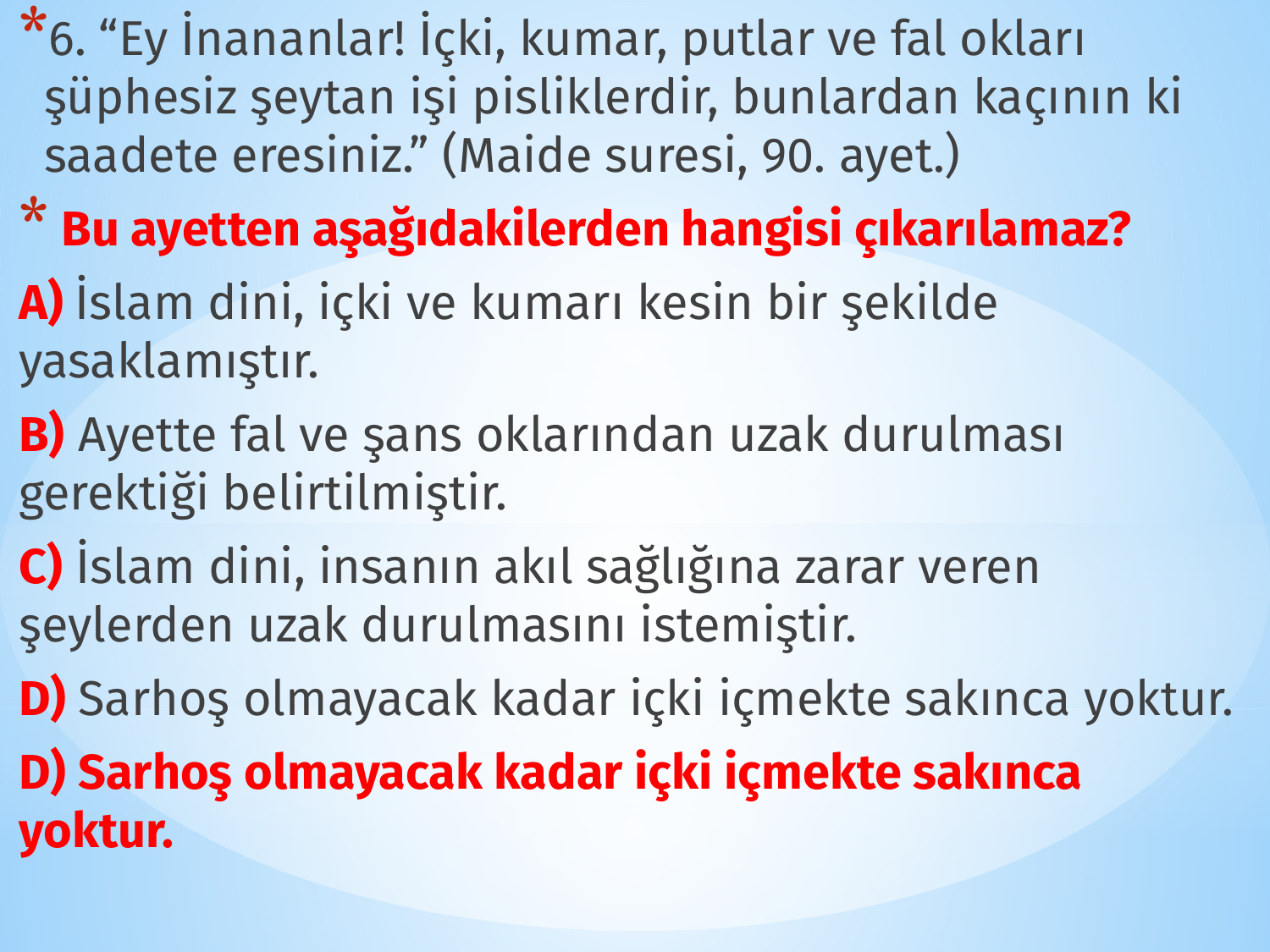

6. “Ey İnananlar! İçki, kumar, putlar ve fal okları şüphesiz şeytan işi pisliklerdir, bunlardan kaçının ki saadete eresiniz.” (Maide suresi, 90. ayet.)
 Bu ayetten aşağıdakilerden hangisi çıkarılamaz?
A) İslam dini, içki ve kumarı kesin bir şekilde yasaklamıştır.
B) Ayette fal ve şans oklarından uzak durulması gerektiği belirtilmiştir.
C) İslam dini, insanın akıl sağlığına zarar veren şeylerden uzak durulmasını istemiştir.
D) Sarhoş olmayacak kadar içki içmekte sakınca yoktur.
D) Sarhoş olmayacak kadar içki içmekte sakınca yoktur.